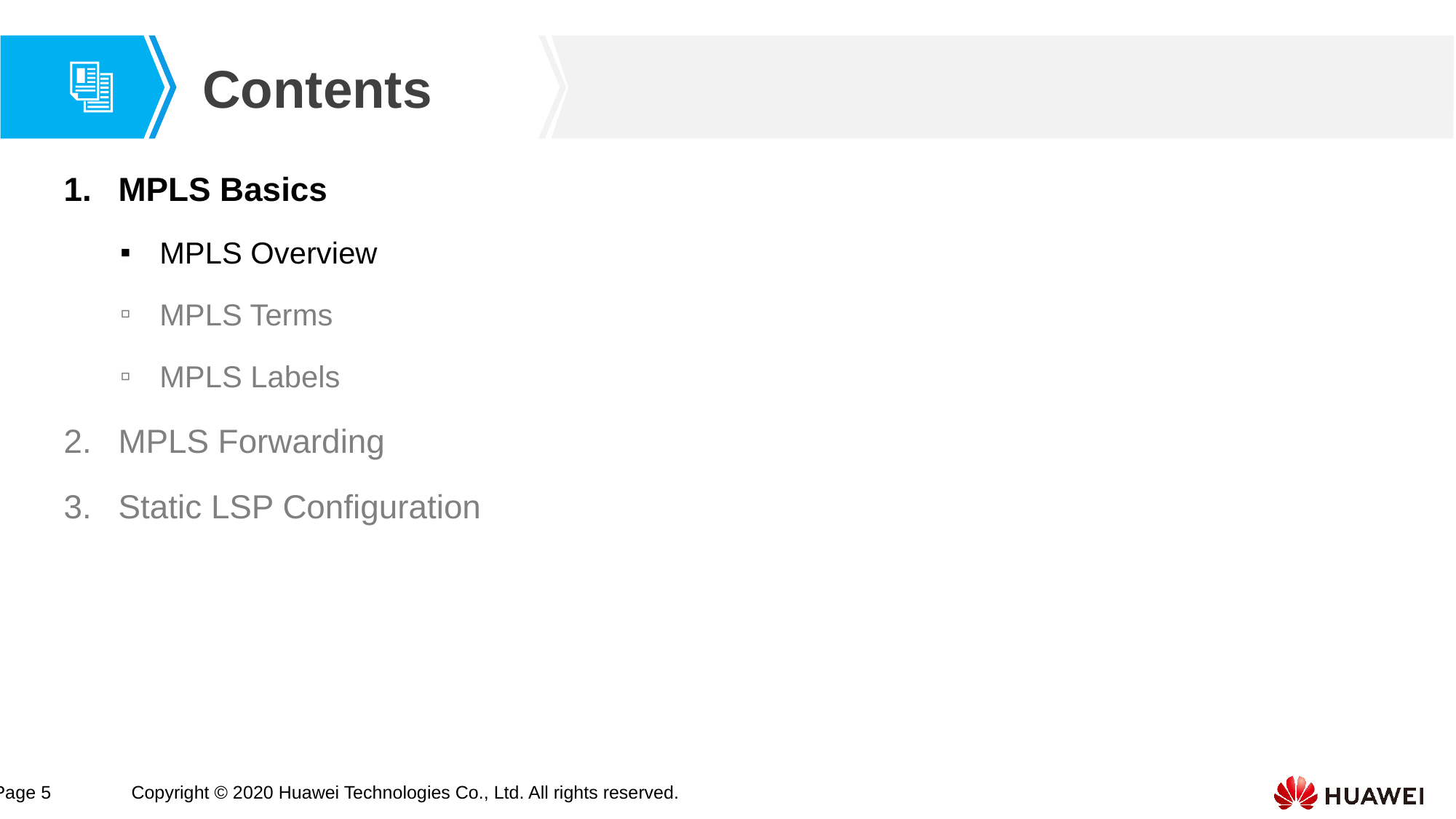

MPLS Basics
MPLS Overview
MPLS Terms
MPLS Labels
MPLS Forwarding
Static LSP Configuration